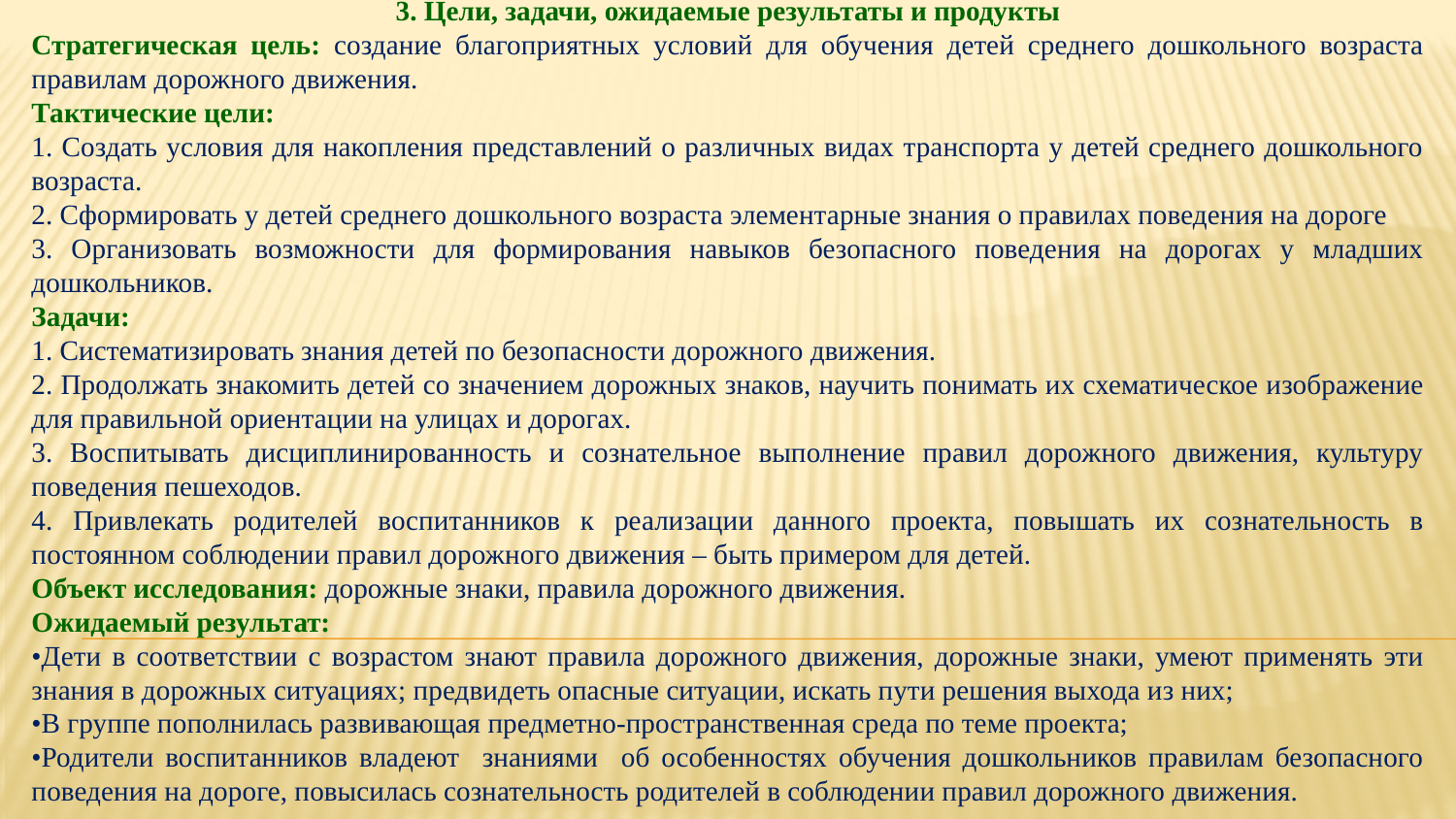

3. Цели, задачи, ожидаемые результаты и продукты
Стратегическая цель: создание благоприятных условий для обучения детей среднего дошкольного возраста правилам дорожного движения.
Тактические цели:
1. Создать условия для накопления представлений о различных видах транспорта у детей среднего дошкольного возраста.
2. Сформировать у детей среднего дошкольного возраста элементарные знания о правилах поведения на дороге
3. Организовать возможности для формирования навыков безопасного поведения на дорогах у младших дошкольников.
Задачи:
1. Систематизировать знания детей по безопасности дорожного движения.
2. Продолжать знакомить детей со значением дорожных знаков, научить понимать их схематическое изображение для правильной ориентации на улицах и дорогах.
3. Воспитывать дисциплинированность и сознательное выполнение правил дорожного движения, культуру поведения пешеходов.
4. Привлекать родителей воспитанников к реализации данного проекта, повышать их сознательность в постоянном соблюдении правил дорожного движения – быть примером для детей.
Объект исследования: дорожные знаки, правила дорожного движения.
Ожидаемый результат:
•Дети в соответствии с возрастом знают правила дорожного движения, дорожные знаки, умеют применять эти знания в дорожных ситуациях; предвидеть опасные ситуации, искать пути решения выхода из них;
•В группе пополнилась развивающая предметно-пространственная среда по теме проекта;
•Родители воспитанников владеют  знаниями  об особенностях обучения дошкольников правилам безопасного поведения на дороге, повысилась сознательность родителей в соблюдении правил дорожного движения.